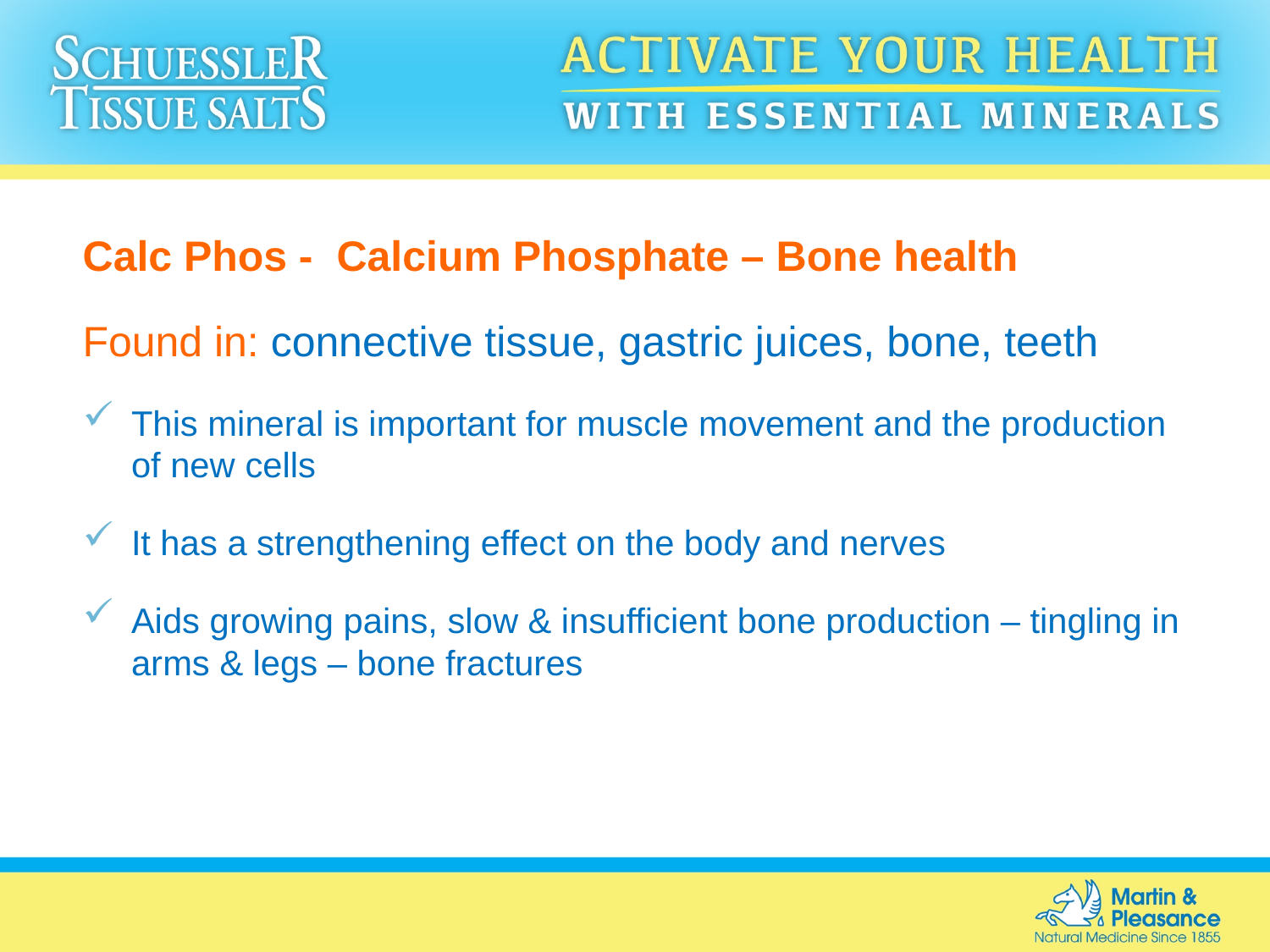

#
Calc Phos -  Calcium Phosphate – Bone health
Found in: connective tissue, gastric juices, bone, teeth
This mineral is important for muscle movement and the production of new cells
It has a strengthening effect on the body and nerves
Aids growing pains, slow & insufficient bone production – tingling in arms & legs – bone fractures